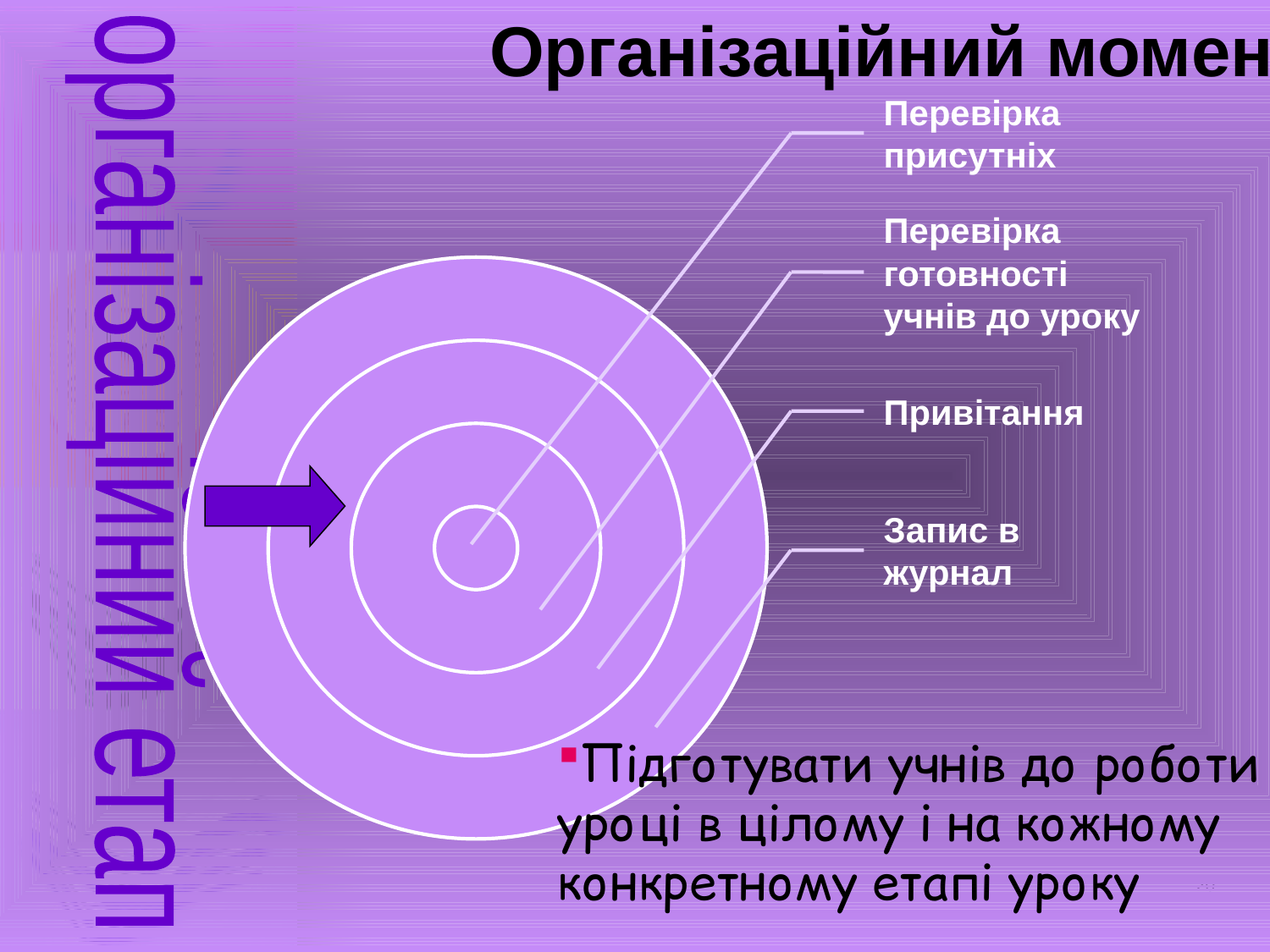

Організаційний момент
Перевірка присутніх
Перевірка готовності учнів до уроку
Привітання
Запис в журнал
організаційний етап

Підготувати учнів до роботи на уроці в цілому і на кожному конкретному етапі уроку
20